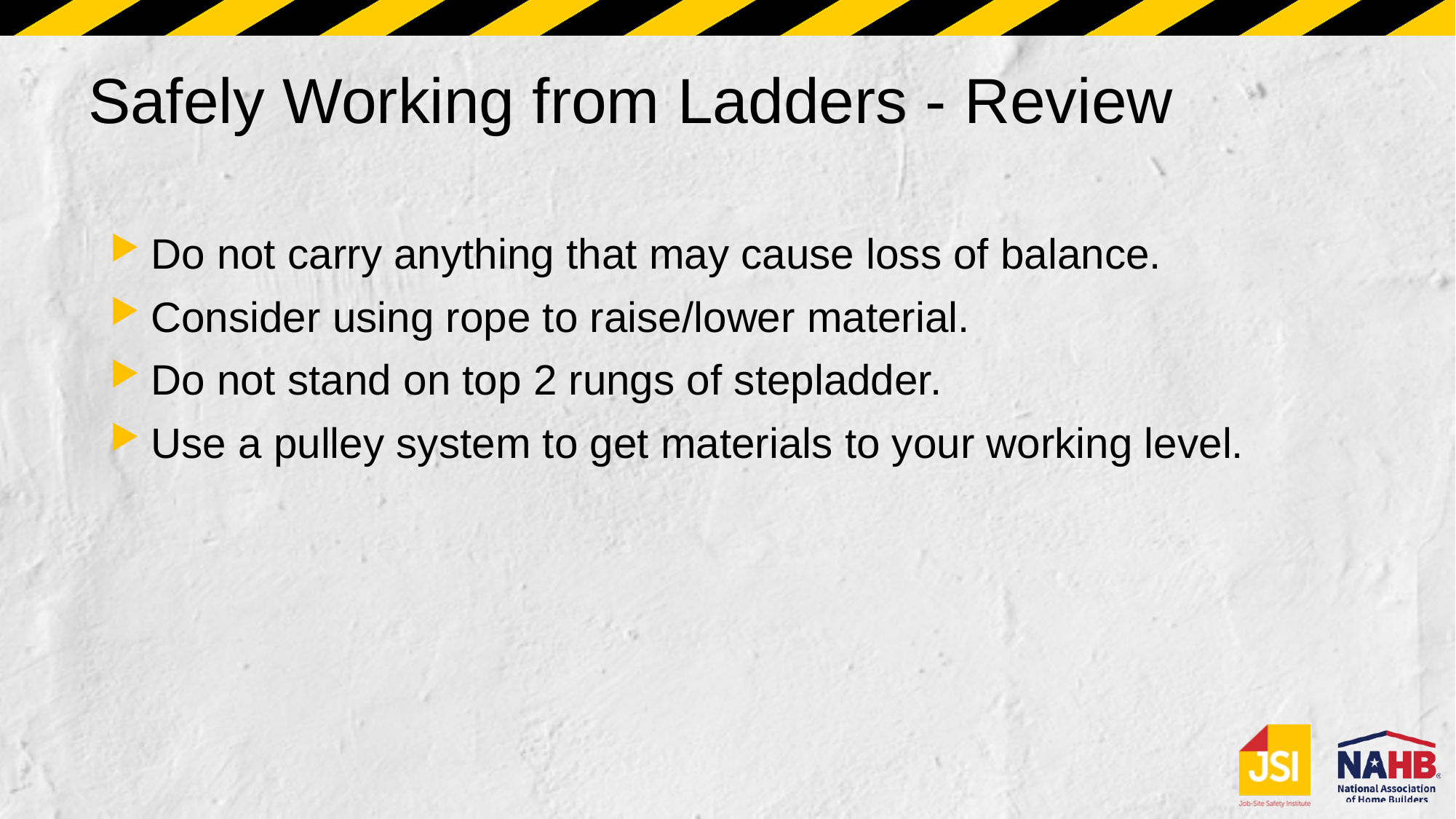

# Safely Working from Ladders - Review
Do not carry anything that may cause loss of balance.
Consider using rope to raise/lower material.
Do not stand on top 2 rungs of stepladder.
Use a pulley system to get materials to your working level.